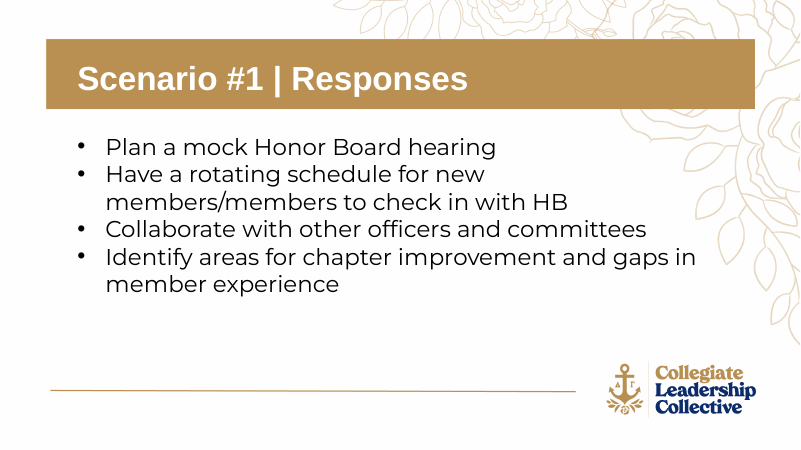

Scenario #1 | Responses
Plan a mock Honor Board hearing
Have a rotating schedule for new members/members to check in with HB
Collaborate with other officers and committees
Identify areas for chapter improvement and gaps in member experience